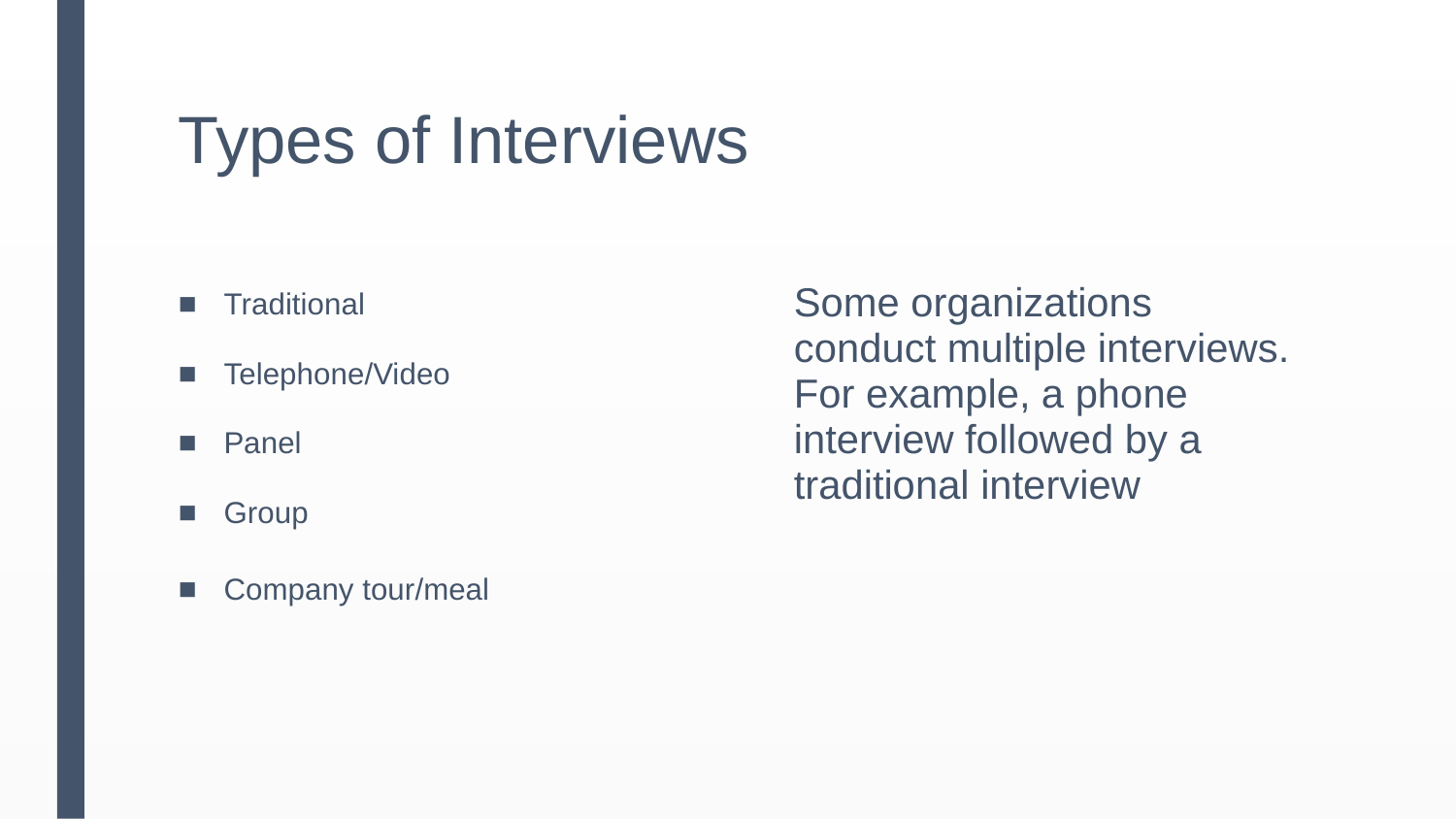

# Types of Interviews
Traditional
Telephone/Video
Panel
Group
Company tour/meal

Some organizations conduct multiple interviews. For example, a phone interview followed by a traditional interview